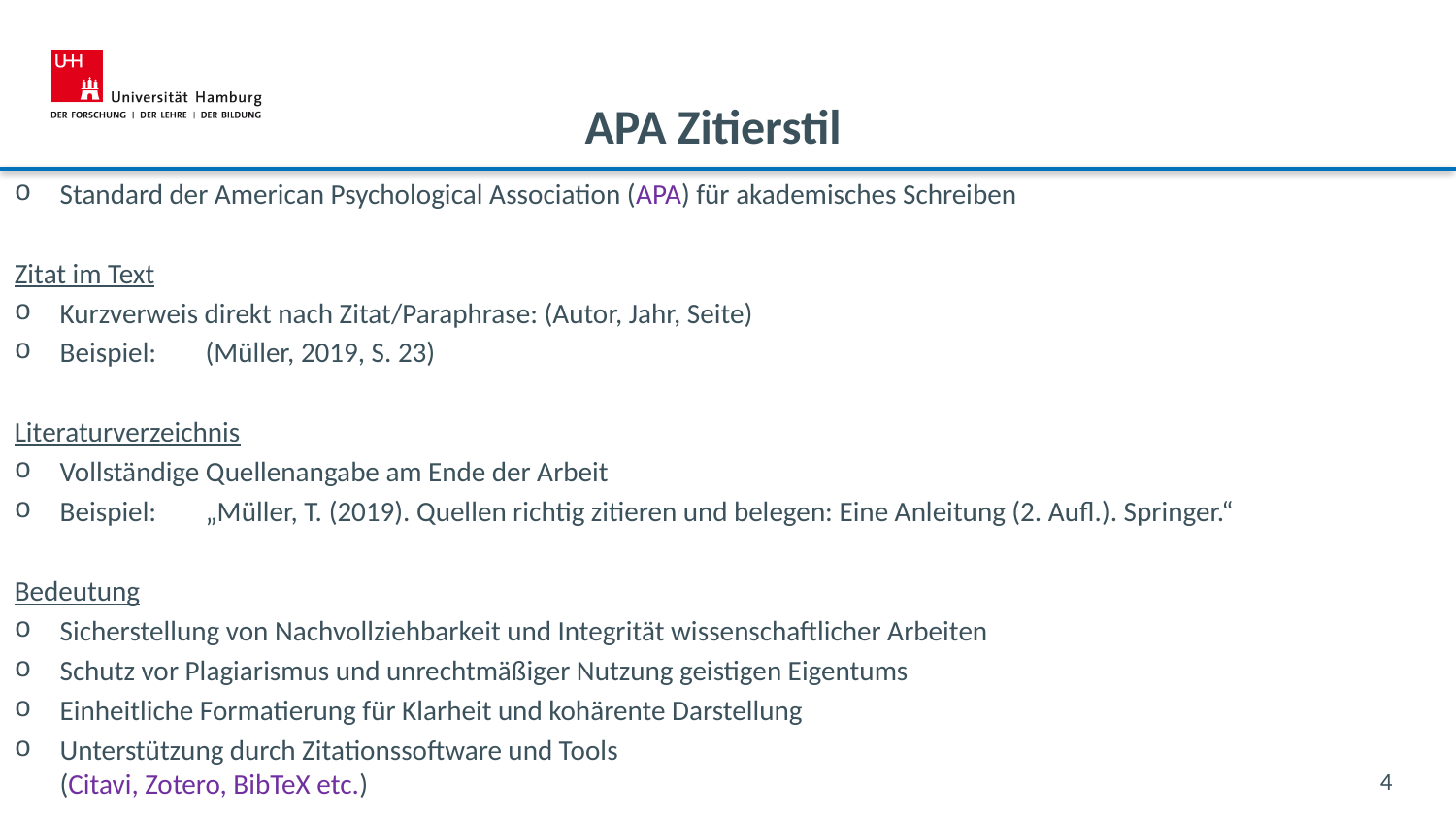

# APA Zitierstil
Standard der American Psychological Association (APA) für akademisches Schreiben

Zitat im Text
Kurzverweis direkt nach Zitat/Paraphrase: (Autor, Jahr, Seite)
Beispiel: 	(Müller, 2019, S. 23)

Literaturverzeichnis
Vollständige Quellenangabe am Ende der Arbeit
Beispiel: 	„Müller, T. (2019). Quellen richtig zitieren und belegen: Eine Anleitung (2. Aufl.). Springer.“

Bedeutung
Sicherstellung von Nachvollziehbarkeit und Integrität wissenschaftlicher Arbeiten
Schutz vor Plagiarismus und unrechtmäßiger Nutzung geistigen Eigentums
Einheitliche Formatierung für Klarheit und kohärente Darstellung
Unterstützung durch Zitationssoftware und Tools						(Citavi, Zotero, BibTeX etc.)
4